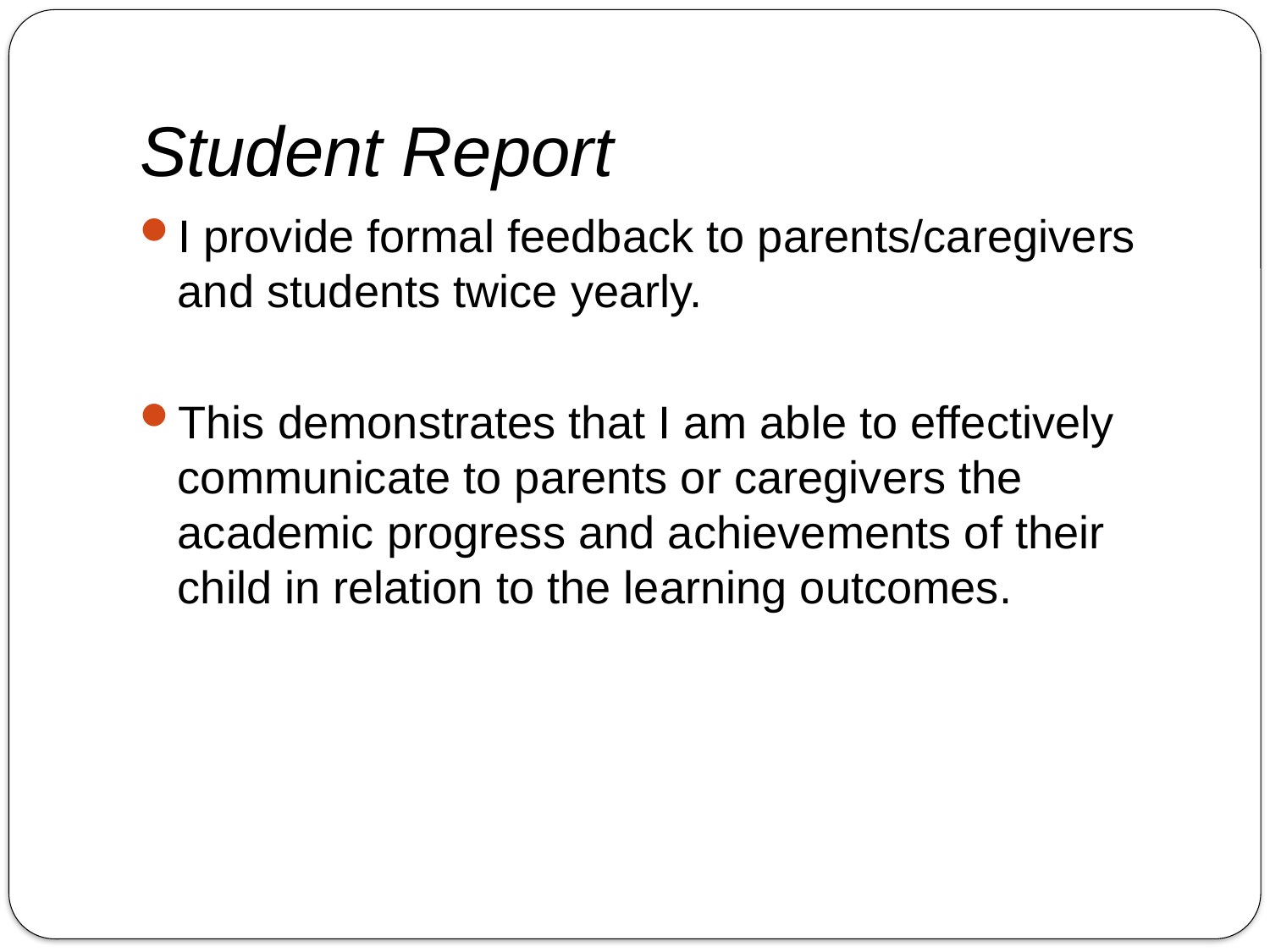

# Student Report
I provide formal feedback to parents/caregivers and students twice yearly.

This demonstrates that I am able to effectively communicate to parents or caregivers the academic progress and achievements of their child in relation to the learning outcomes.